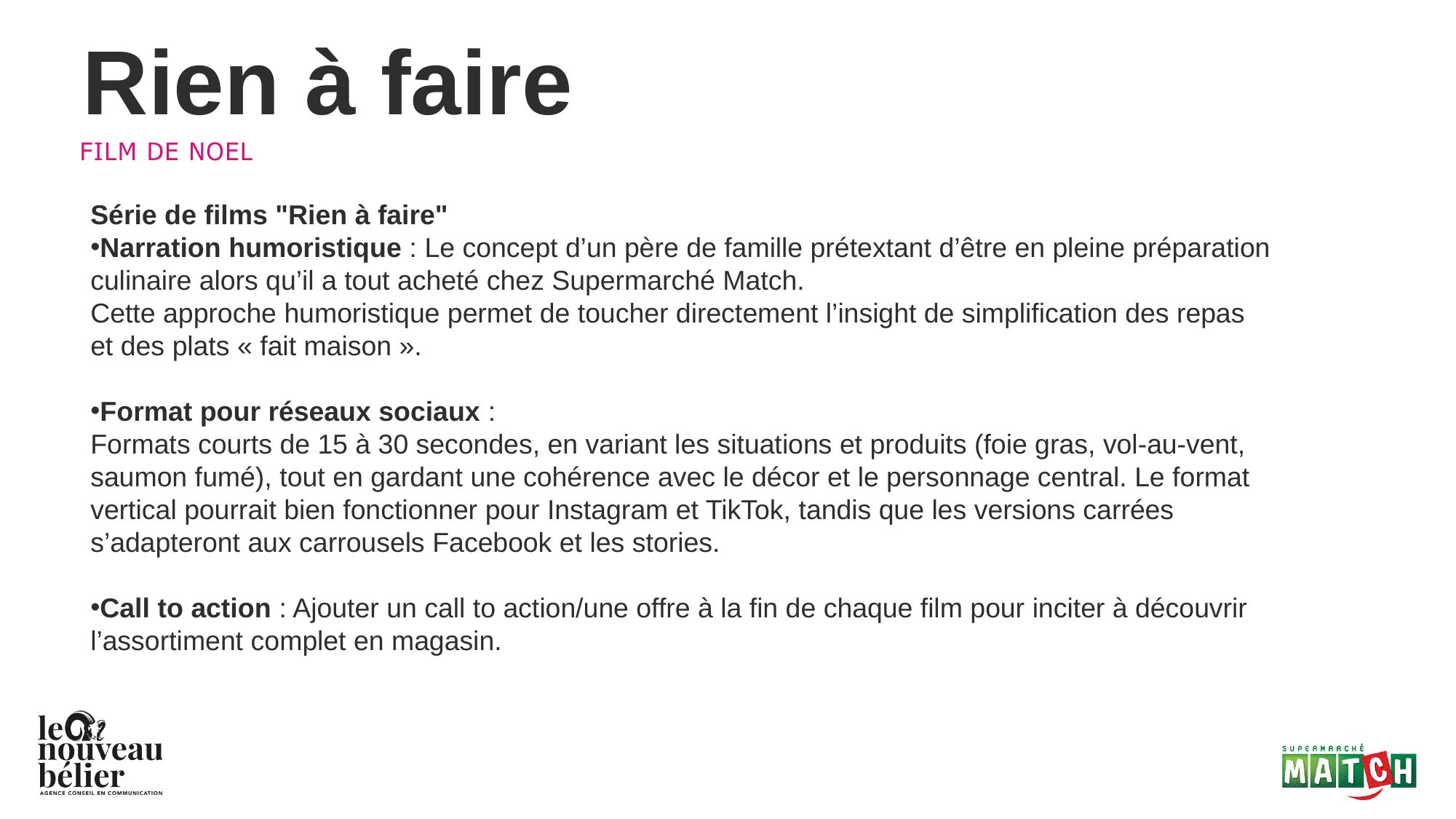

Rien à faire
Film de Noel
Série de films "Rien à faire"
Narration humoristique : Le concept d’un père de famille prétextant d’être en pleine préparation culinaire alors qu’il a tout acheté chez Supermarché Match.
Cette approche humoristique permet de toucher directement l’insight de simplification des repas et des plats « fait maison ».
Format pour réseaux sociaux :
Formats courts de 15 à 30 secondes, en variant les situations et produits (foie gras, vol-au-vent, saumon fumé), tout en gardant une cohérence avec le décor et le personnage central. Le format vertical pourrait bien fonctionner pour Instagram et TikTok, tandis que les versions carrées s’adapteront aux carrousels Facebook et les stories.
Call to action : Ajouter un call to action/une offre à la fin de chaque film pour inciter à découvrir l’assortiment complet en magasin.